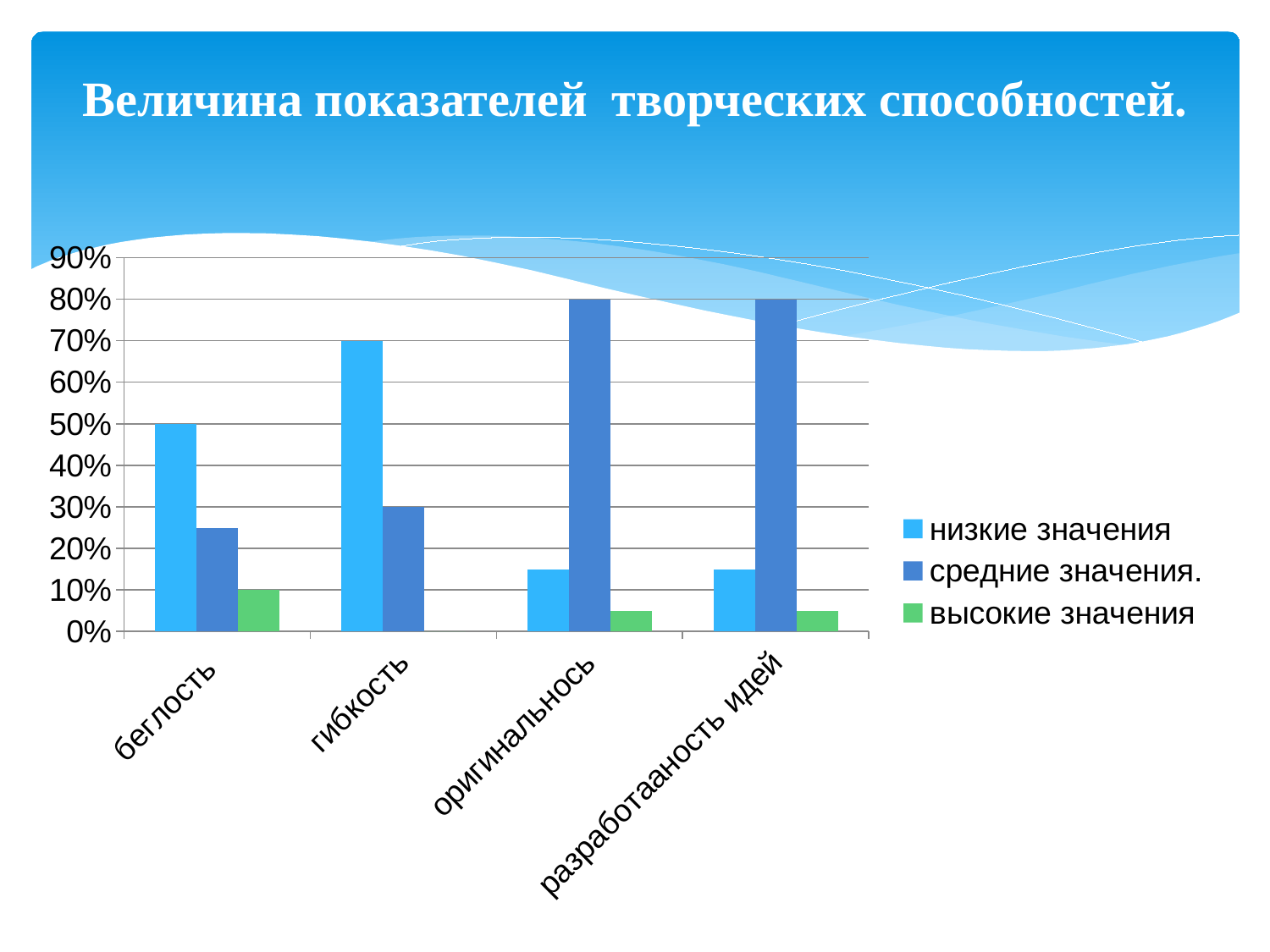

# Величина показателей  творческих способностей.

### Chart

| Category | низкие значения  | средние значения. | высокие значения   |
|---|---|---|---|
| беглость  | 0.5 | 0.25 | 0.1 |
| гибкость | 0.7 | 0.3 | 0.0 |
| оригинальнось | 0.15 | 0.8 | 0.05 |
| разработааность идей | 0.15 | 0.8 | 0.05 |